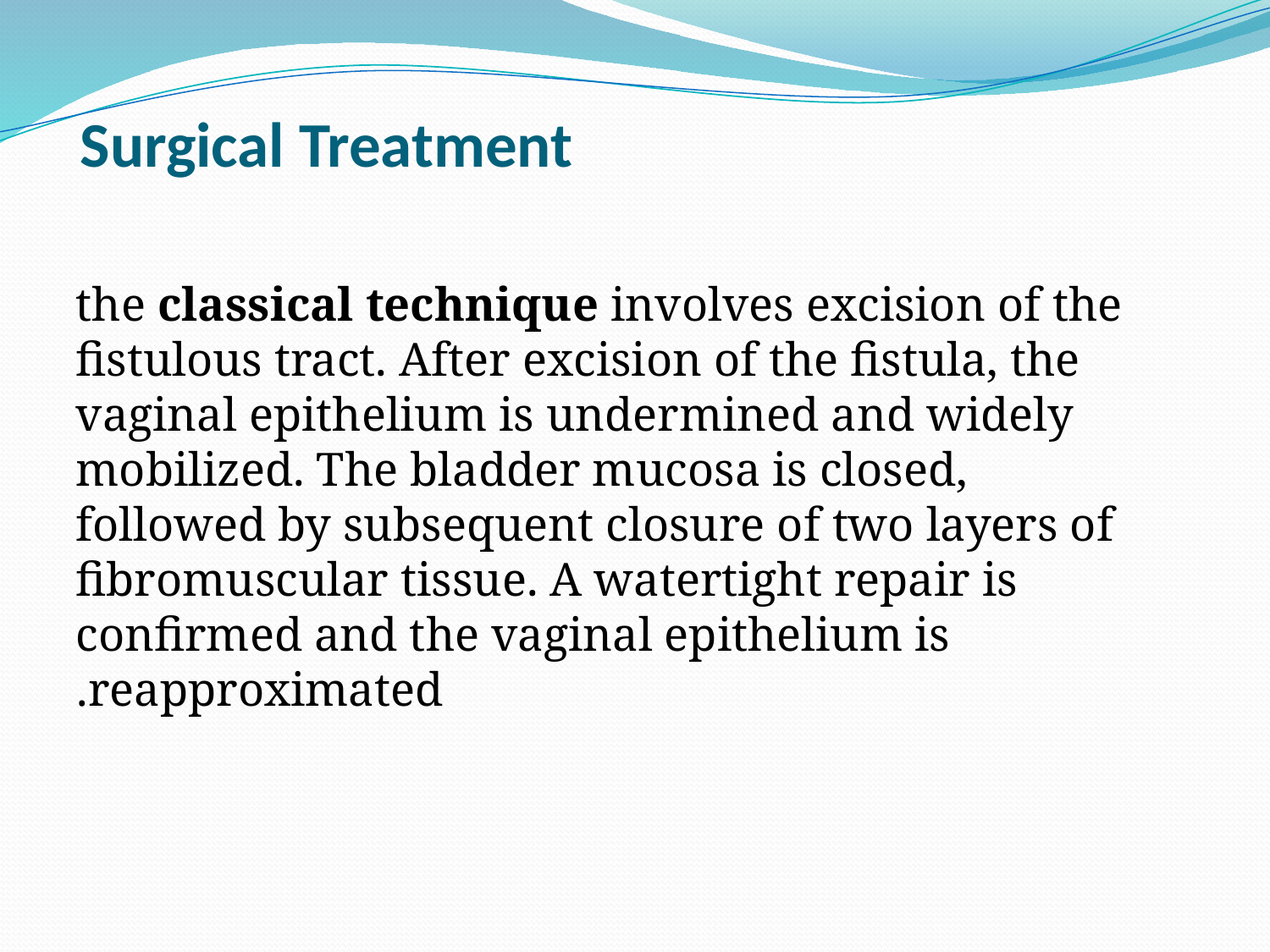

# Surgical Treatment
the classical technique involves excision of the fistulous tract. After excision of the fistula, the vaginal epithelium is undermined and widely mobilized. The bladder mucosa is closed, followed by subsequent closure of two layers of fibromuscular tissue. A watertight repair is confirmed and the vaginal epithelium is reapproximated.